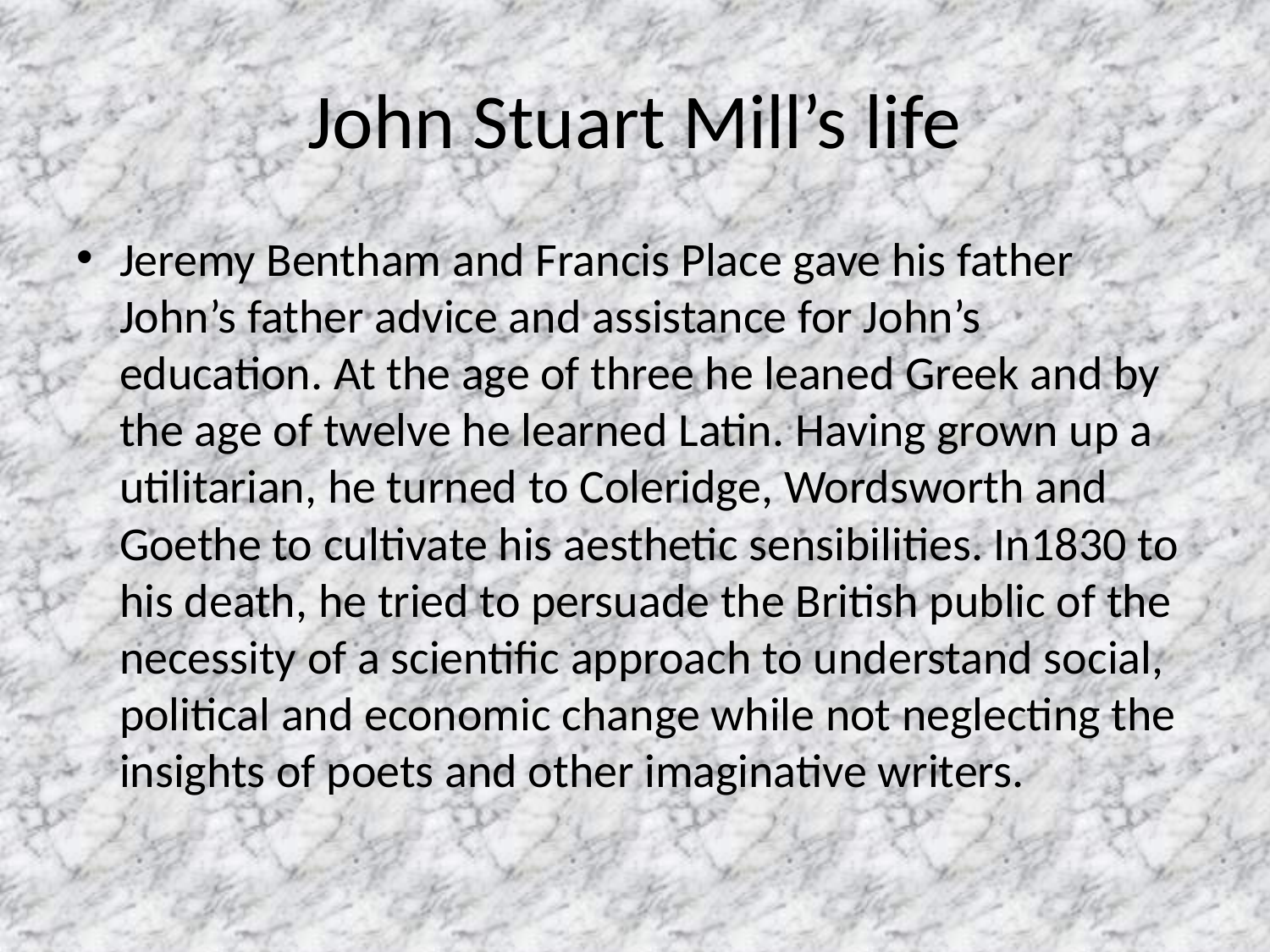

# John Stuart Mill’s life
Jeremy Bentham and Francis Place gave his father John’s father advice and assistance for John’s education. At the age of three he leaned Greek and by the age of twelve he learned Latin. Having grown up a utilitarian, he turned to Coleridge, Wordsworth and Goethe to cultivate his aesthetic sensibilities. In1830 to his death, he tried to persuade the British public of the necessity of a scientific approach to understand social, political and economic change while not neglecting the insights of poets and other imaginative writers.